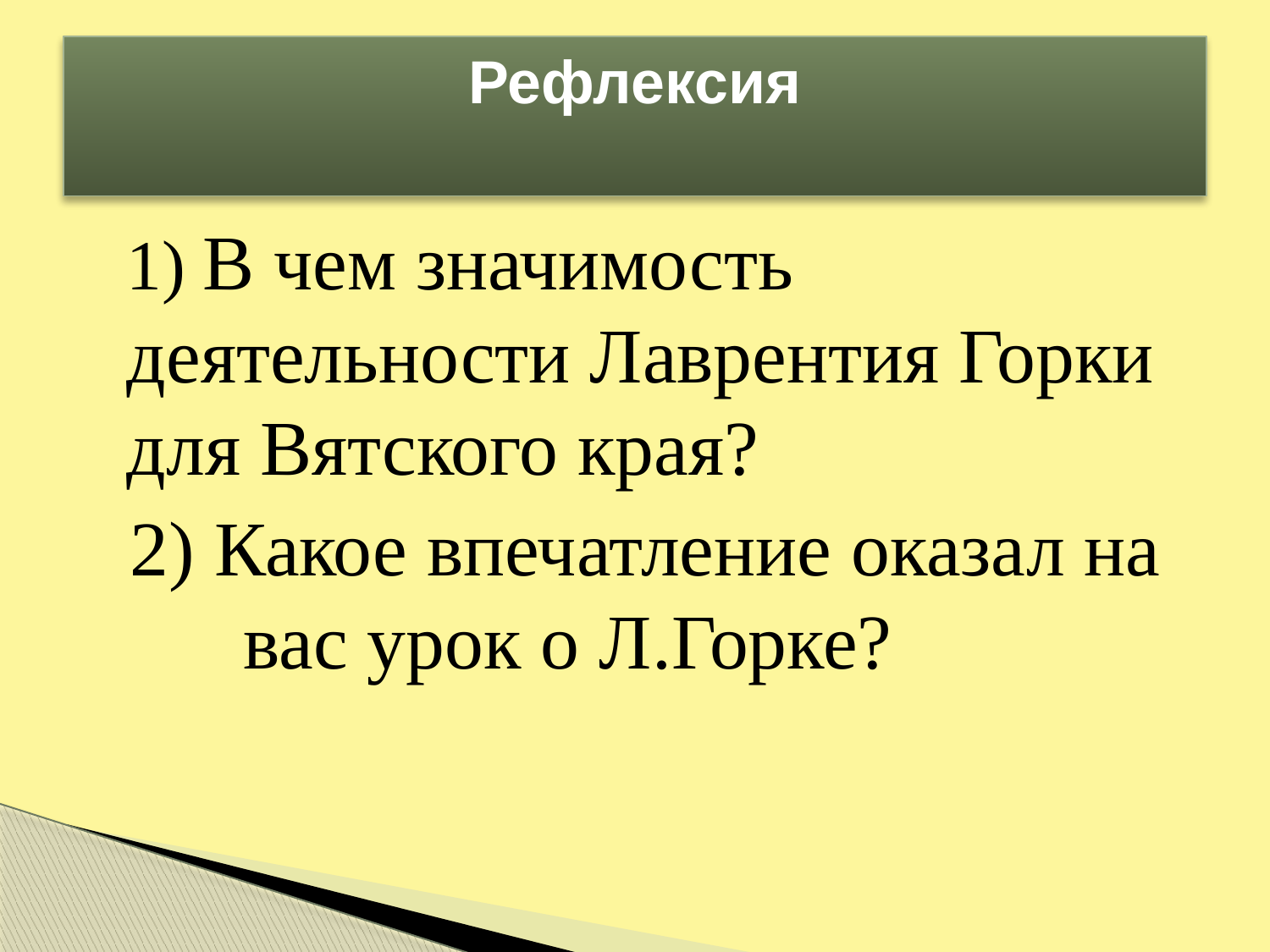

# Рефлексия
  1) В чем значимость деятельности Лаврентия Горки для Вятского края?
  2) Какое впечатление оказал на        вас урок о Л.Горке?